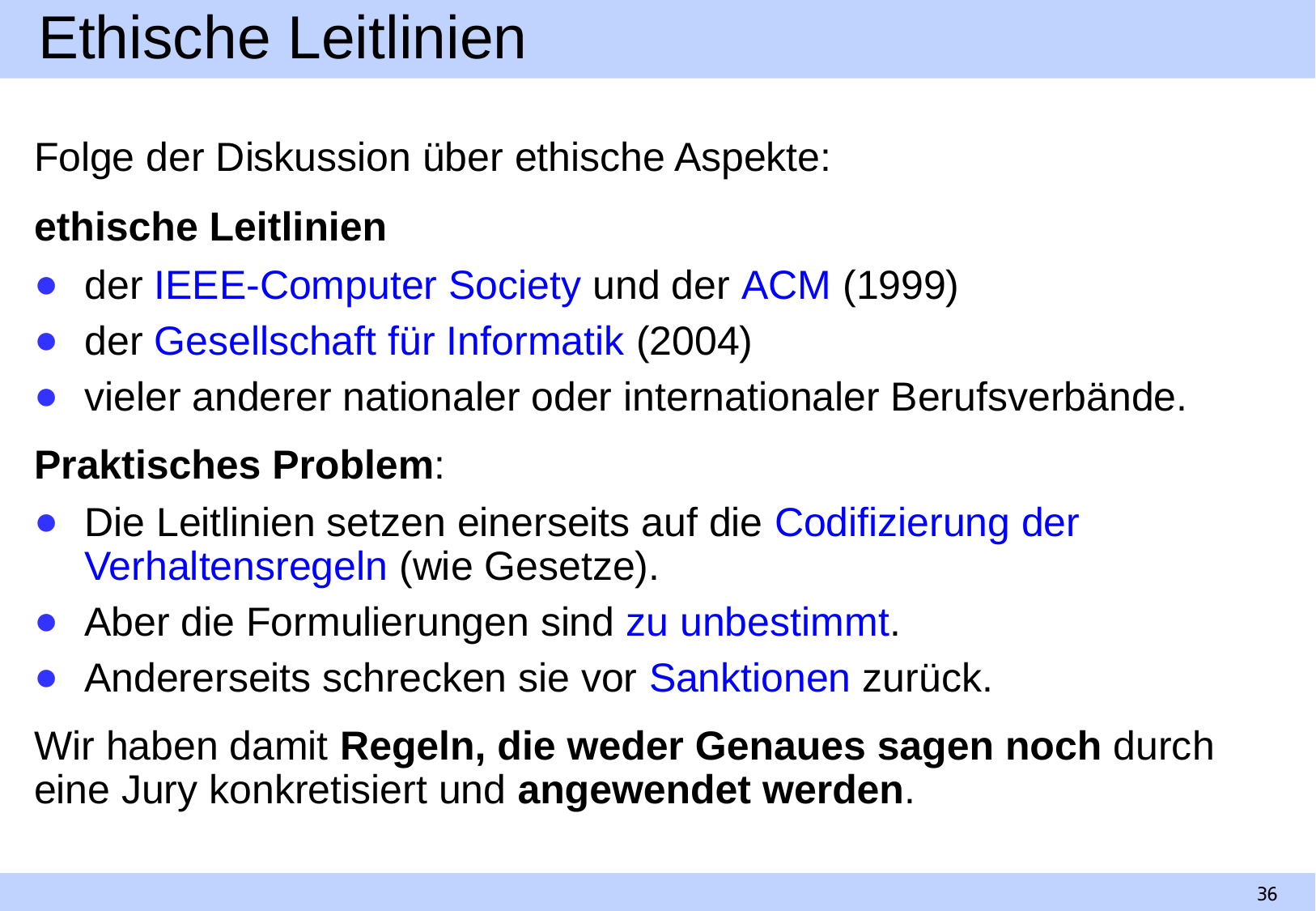

# Ethische Leitlinien
Folge der Diskussion über ethische Aspekte:
ethische Leitlinien
der IEEE-Computer Society und der ACM (1999)
der Gesellschaft für Informatik (2004)
vieler anderer nationaler oder internationaler Berufsverbände.
Praktisches Problem:
Die Leitlinien setzen einerseits auf die Codifizierung der Verhaltensregeln (wie Gesetze).
Aber die Formulierungen sind zu unbestimmt.
Andererseits schrecken sie vor Sanktionen zurück.
Wir haben damit Regeln, die weder Genaues sagen noch durch eine Jury konkretisiert und angewendet werden.

36